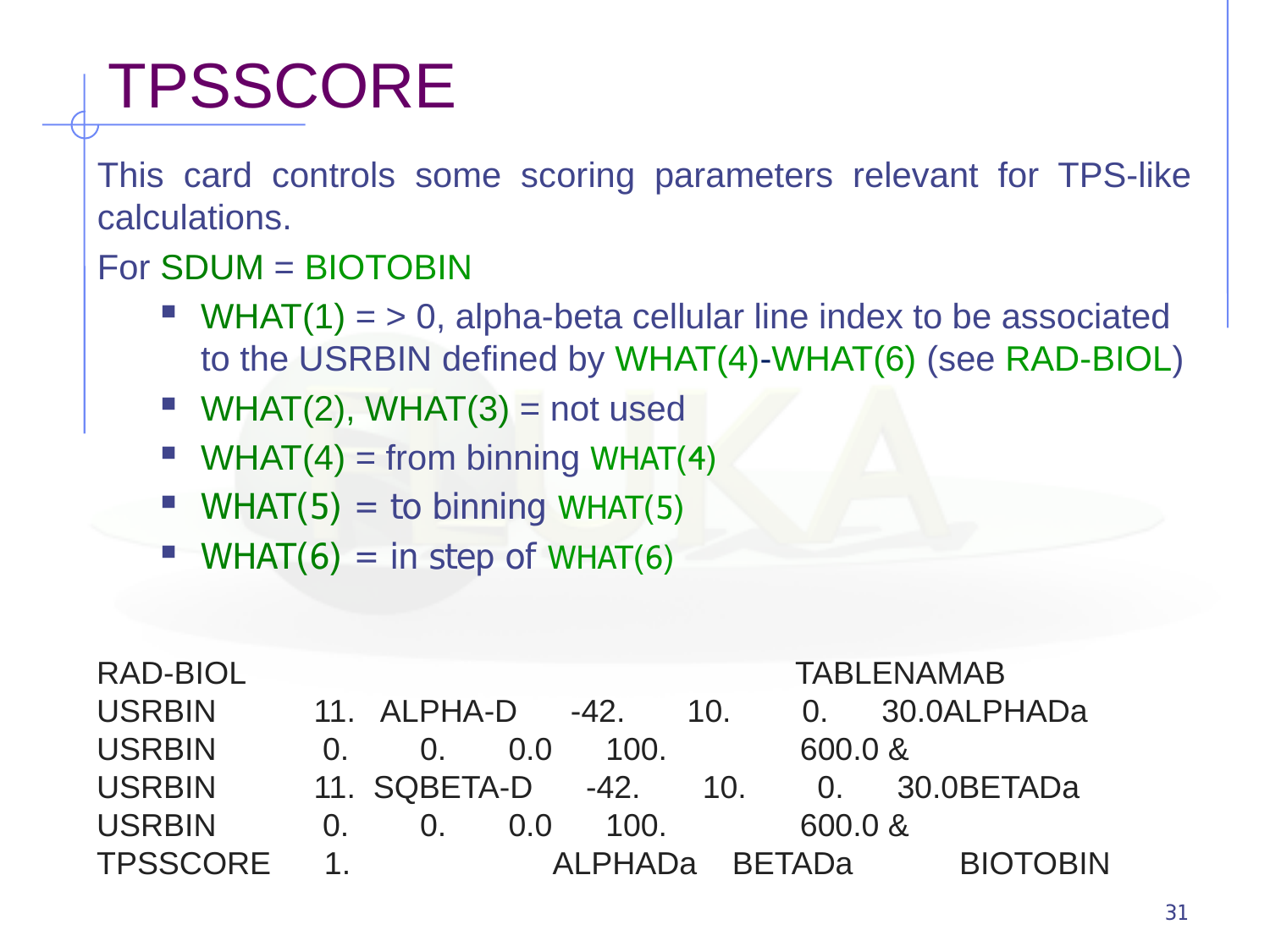

# TPSSCORE
This card controls some scoring parameters relevant for TPS-like calculations.
For SDUM = BIOTOBIN
WHAT(1) = > 0, alpha-beta cellular line index to be associated to the USRBIN defined by WHAT(4)-WHAT(6) (see RAD-BIOL)
WHAT(2), WHAT(3) = not used
WHAT(4) = from binning WHAT(4)
WHAT(5) = to binning WHAT(5)
WHAT(6) = in step of WHAT(6)

RAD-BIOL                                                              TABLENAMAB
USRBIN           11.   ALPHA-D      -42.       10.        0.      30.0ALPHADa
USRBIN            0.        0.       0.0      100.               600.0 &
USRBIN           11.  SQBETA-D      -42.       10.        0.      30.0BETADa
USRBIN            0.        0.       0.0      100.               600.0 &
TPSSCORE      1.                       ALPHADa    BETADa            BIOTOBIN